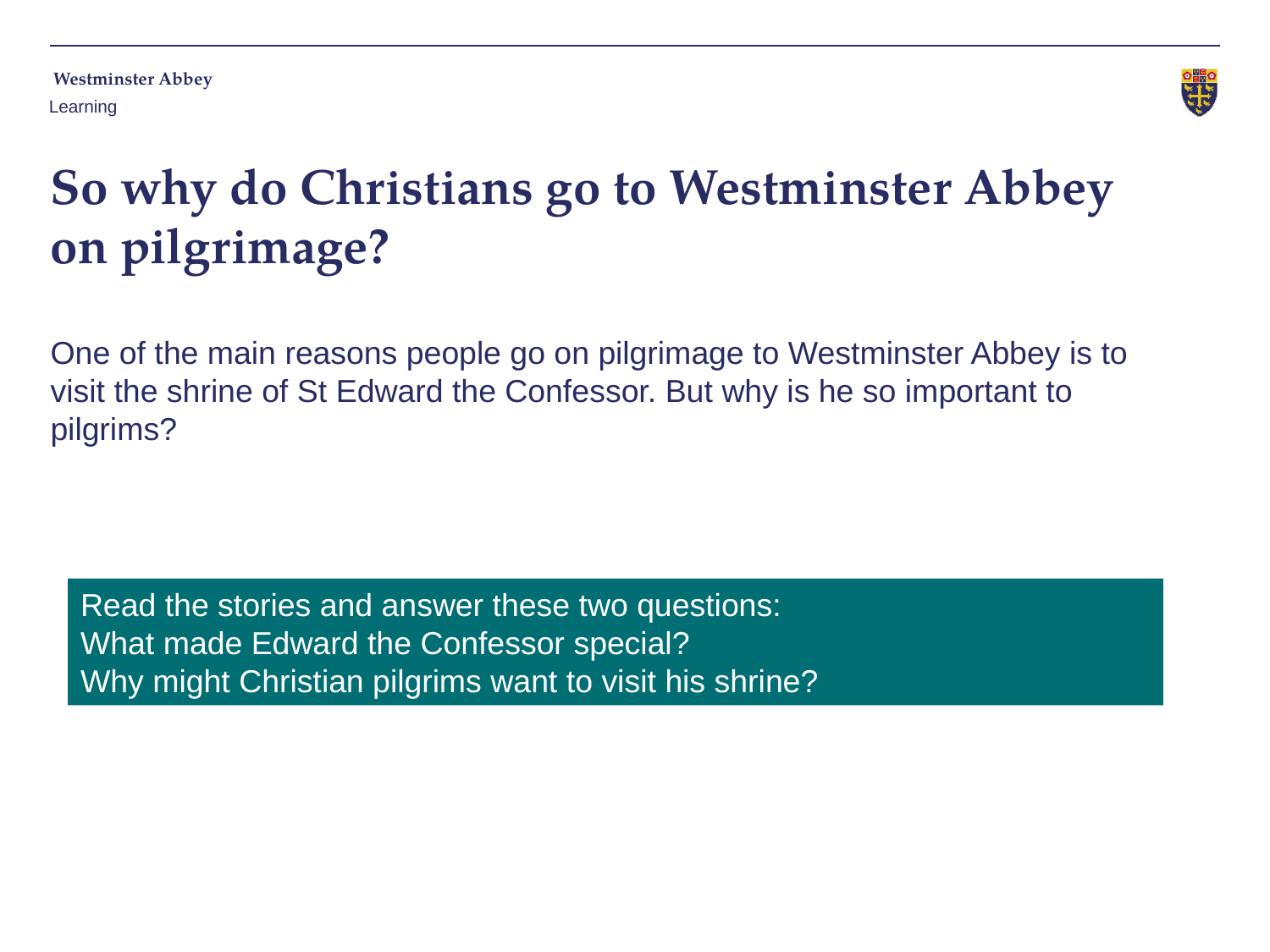

Learning
# So why do Christians go to Westminster Abbey on pilgrimage?
One of the main reasons people go on pilgrimage to Westminster Abbey is to visit the shrine of St Edward the Confessor. But why is he so important to pilgrims?

Read the stories and answer these two questions:
What made Edward the Confessor special?
Why might Christian pilgrims want to visit his shrine?